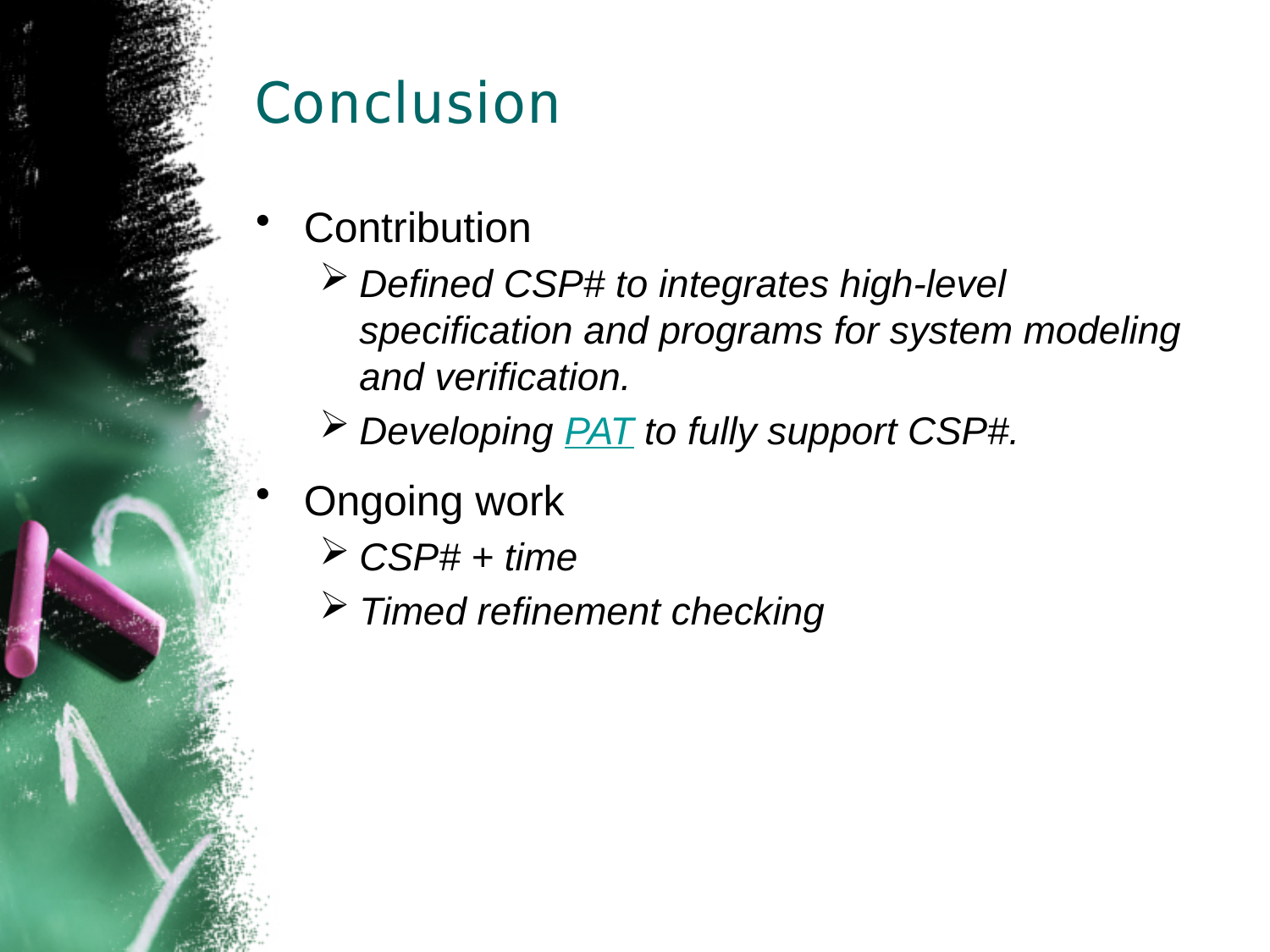

# Conclusion
Contribution
Defined CSP# to integrates high-level specification and programs for system modeling and verification.
Developing PAT to fully support CSP#.
Ongoing work
CSP# + time
Timed refinement checking